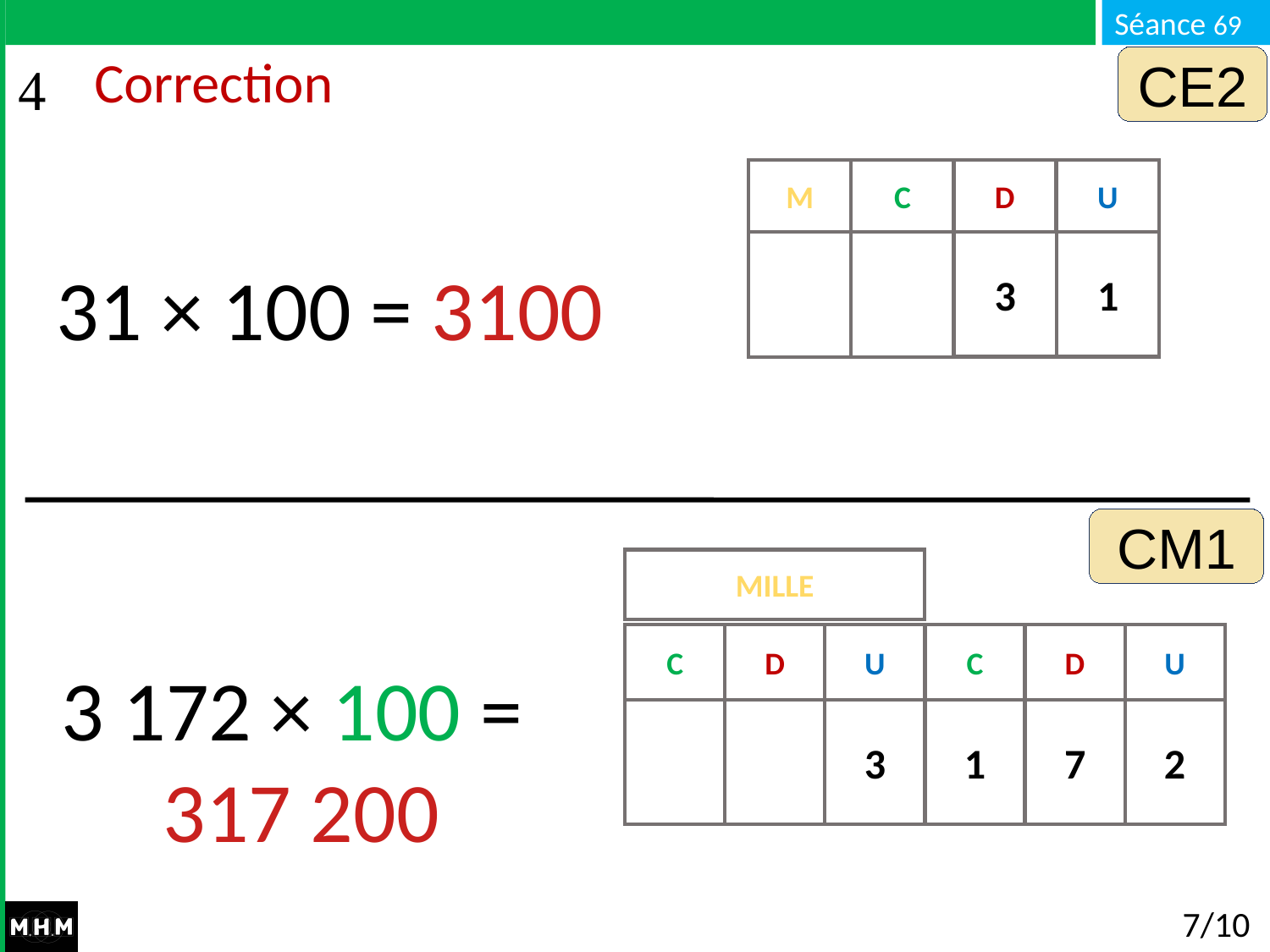

CE2
# Correction
M
C
D
U
3
1
0

0
0
31 × 100 = 3100

CM1
MILLE
C
D
U
C
D
U
3 172 × 100 =
317 200

3
1
0
7
0
2
0
0
7/10